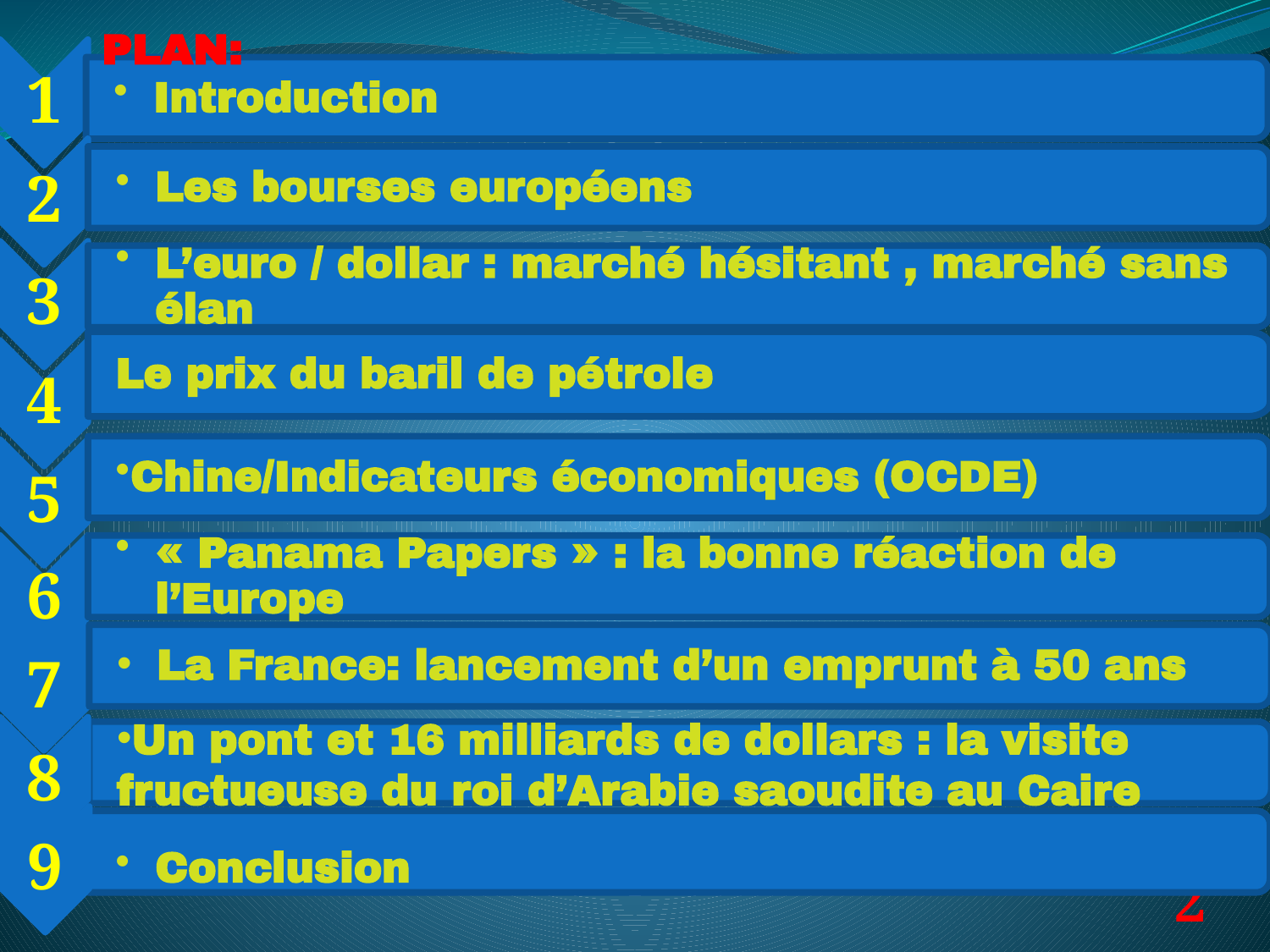

PLAN:
1
Introduction
2
Les bourses européens
3
L’euro / dollar : marché hésitant , marché sans élan
Le prix du baril de pétrole
4
Chine/Indicateurs économiques (OCDE)
5
6
« Panama Papers » : la bonne réaction de l’Europe
7
La France: lancement d’un emprunt à 50 ans
8
Un pont et 16 milliards de dollars : la visite fructueuse du roi d’Arabie saoudite au Caire
9

Conclusion
2